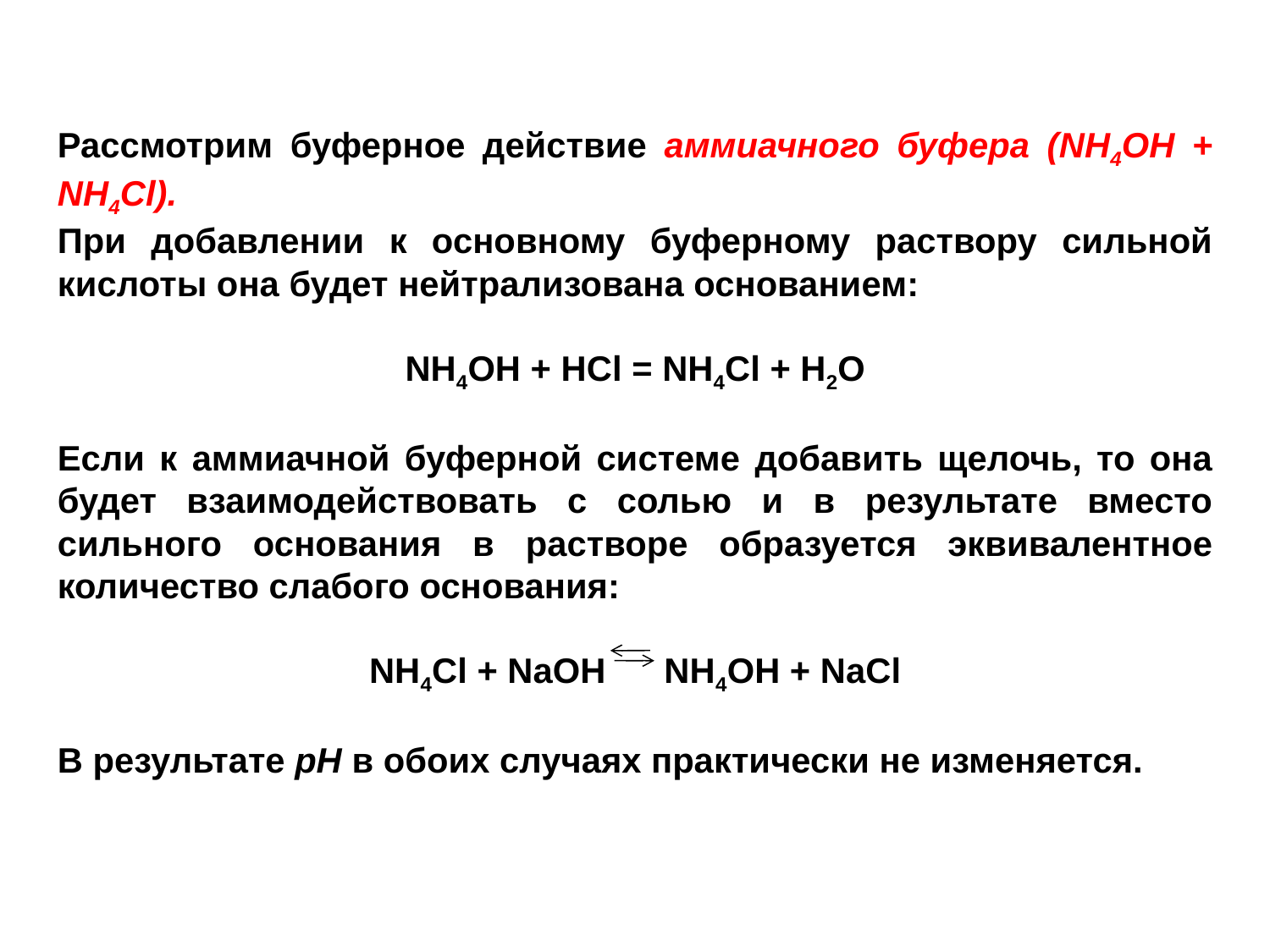

Рассмотрим буферное действие аммиачного буфера (NH4OH + NH4Cl).
При добавлении к основному буферному раствору сильной кислоты она будет нейтрализована основанием:

NH4OH + HCl = NH4Cl + H2O

Если к аммиачной буферной системе добавить щелочь, то она будет взаимодействовать с солью и в результате вместо сильного основания в растворе образуется эквивалентное количество слабого основания:

NH4Cl + NaOH      NH4OH + NaCl

В результате рН в обоих случаях практически не изменяется.